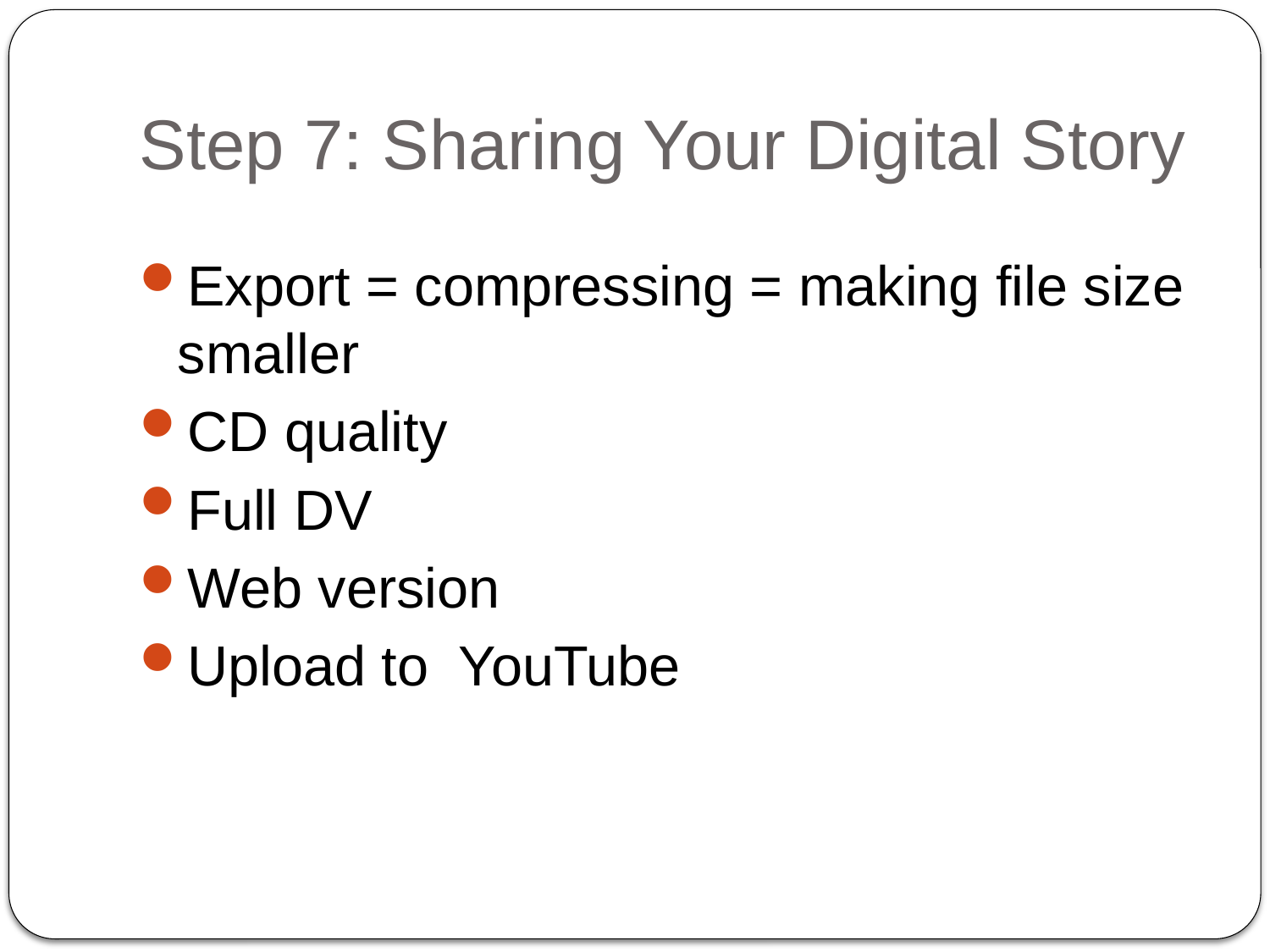

# Step 7: Sharing Your Digital Story
Export = compressing = making file size smaller
CD quality
Full DV
Web version
Upload to  YouTube